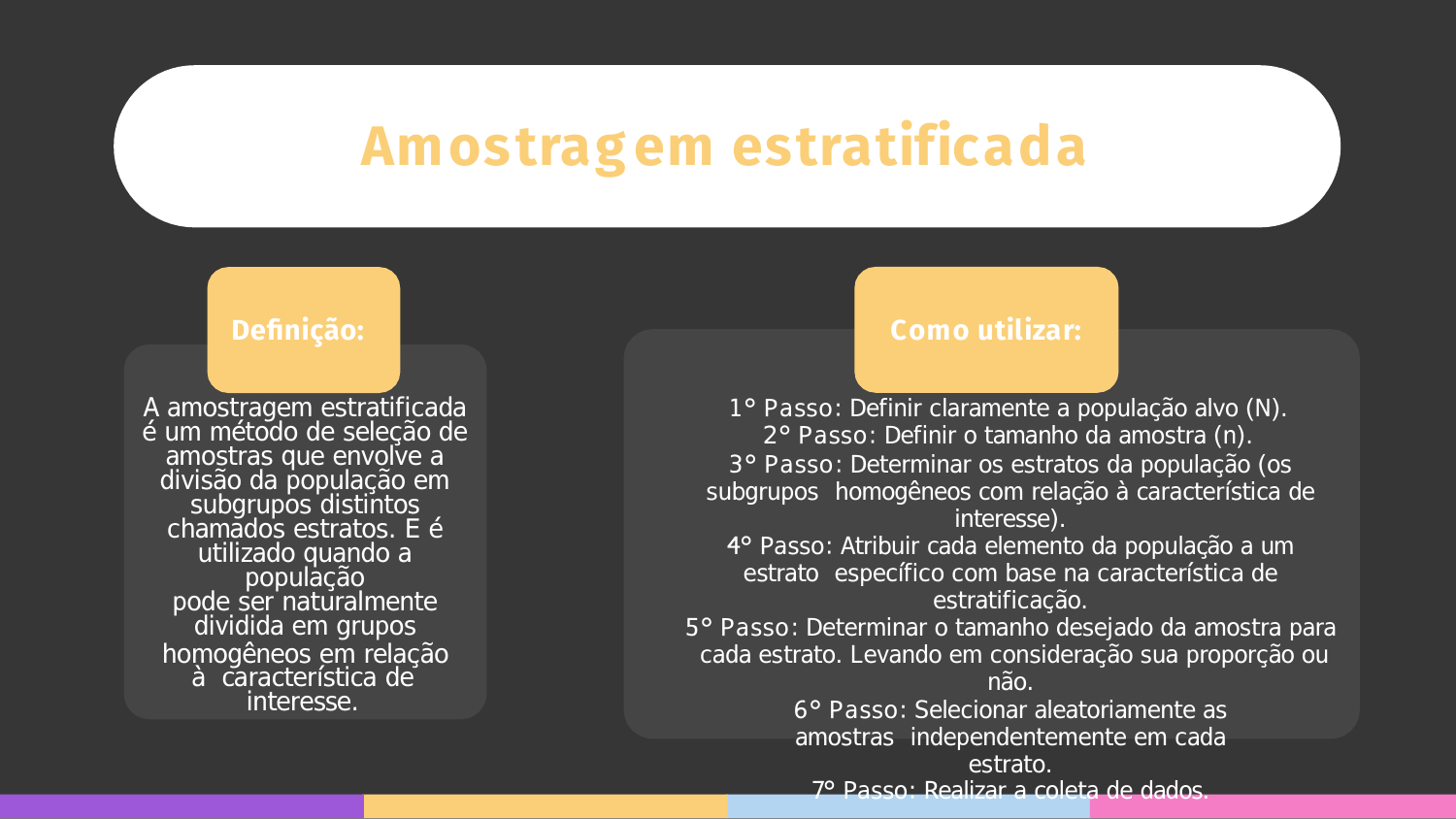

# Amostragem estratificada

Definição:
Como utilizar:
1° Passo: Definir claramente a população alvo (N).
2° Passo: Definir o tamanho da amostra (n).
3° Passo: Determinar os estratos da população (os subgrupos  homogêneos com relação à característica de interesse).
4° Passo: Atribuir cada elemento da população a um estrato  específico com base na característica de estratificação.
5° Passo: Determinar o tamanho desejado da amostra para  cada estrato. Levando em consideração sua proporção ou não.
6° Passo: Selecionar aleatoriamente as amostras  independentemente em cada estrato.
7° Passo: Realizar a coleta de dados.
A amostragem estratificada
é um método de seleção de
amostras que envolve a
divisão da população em
subgrupos distintos
chamados estratos. E é
utilizado quando a população
pode ser naturalmente
dividida em grupos
homogêneos em relação à  característica de interesse.